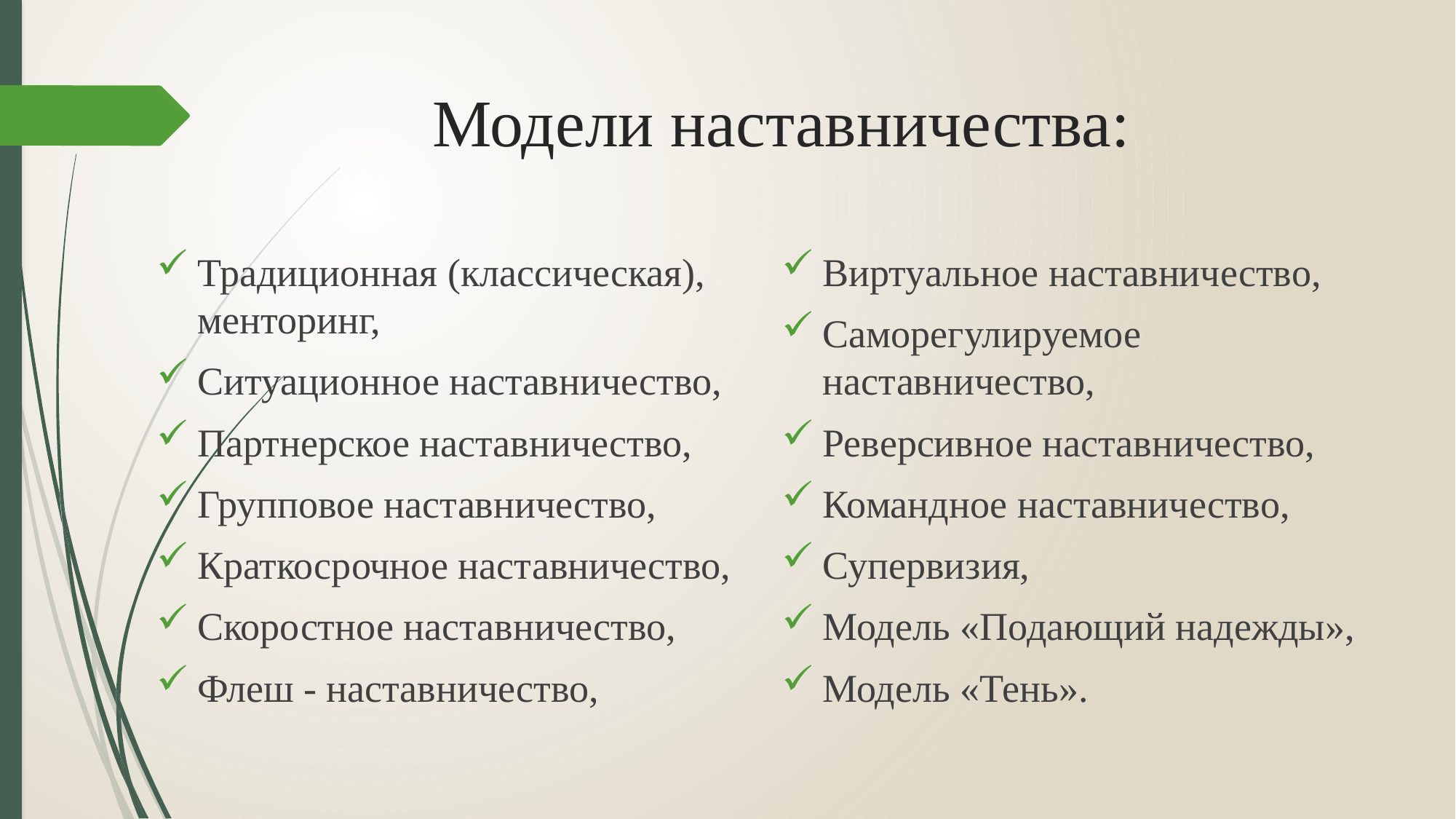

# Модели наставничества:
Традиционная (классическая), менторинг,
Ситуационное наставничество,
Партнерское наставничество,
Групповое наставничество,
Краткосрочное наставничество,
Скоростное наставничество,
Флеш - наставничество,

Виртуальное наставничество,
Саморегулируемое наставничество,
Реверсивное наставничество,
Командное наставничество,
Супервизия,
Модель «Подающий надежды»,
Модель «Тень».